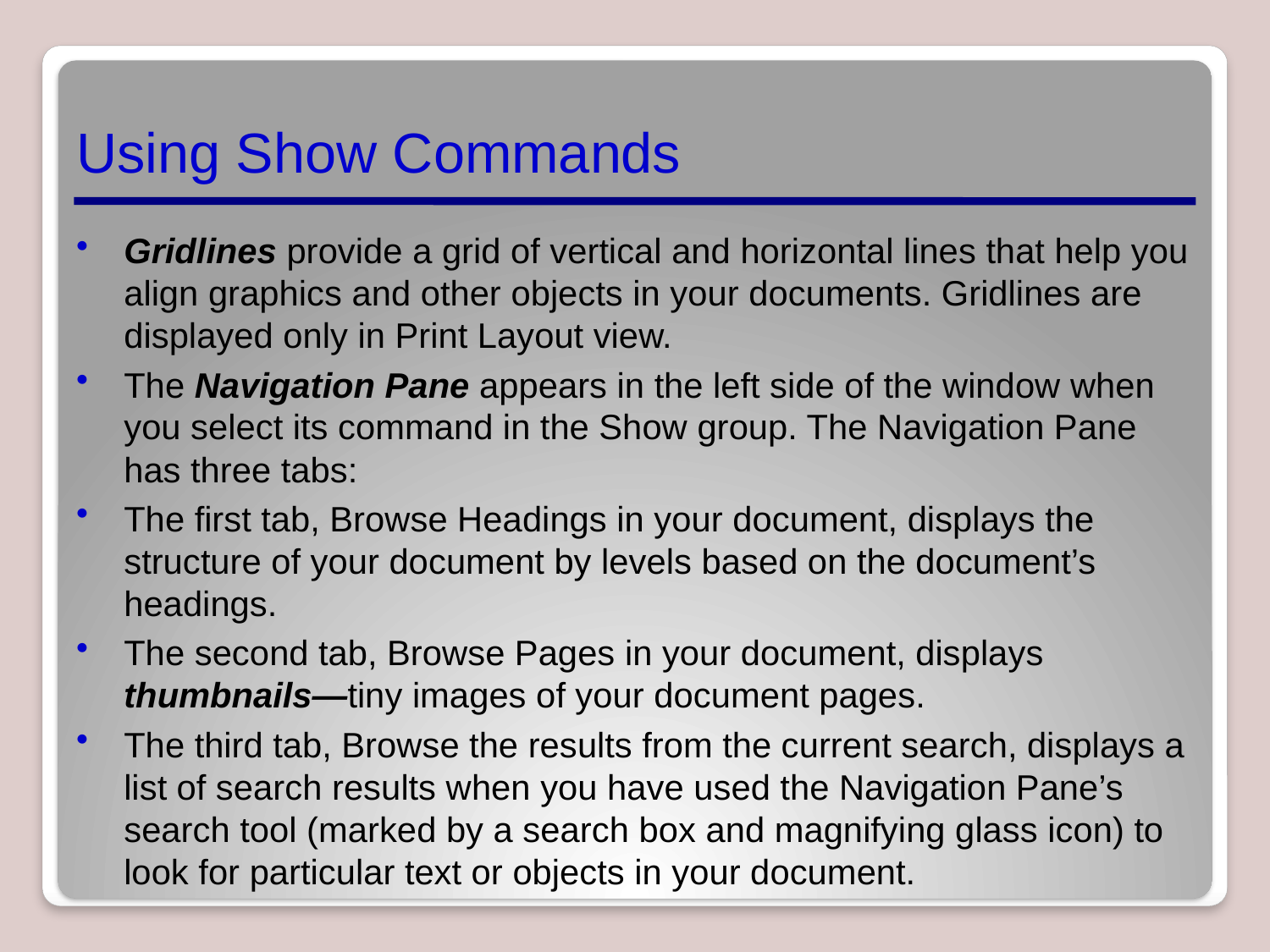

# Using Show Commands
Gridlines provide a grid of vertical and horizontal lines that help you align graphics and other objects in your documents. Gridlines are displayed only in Print Layout view.
The Navigation Pane appears in the left side of the window when you select its command in the Show group. The Navigation Pane has three tabs:
The first tab, Browse Headings in your document, displays the structure of your document by levels based on the document’s headings.
The second tab, Browse Pages in your document, displays thumbnails—tiny images of your document pages.
The third tab, Browse the results from the current search, displays a list of search results when you have used the Navigation Pane’s search tool (marked by a search box and magnifying glass icon) to look for particular text or objects in your document.